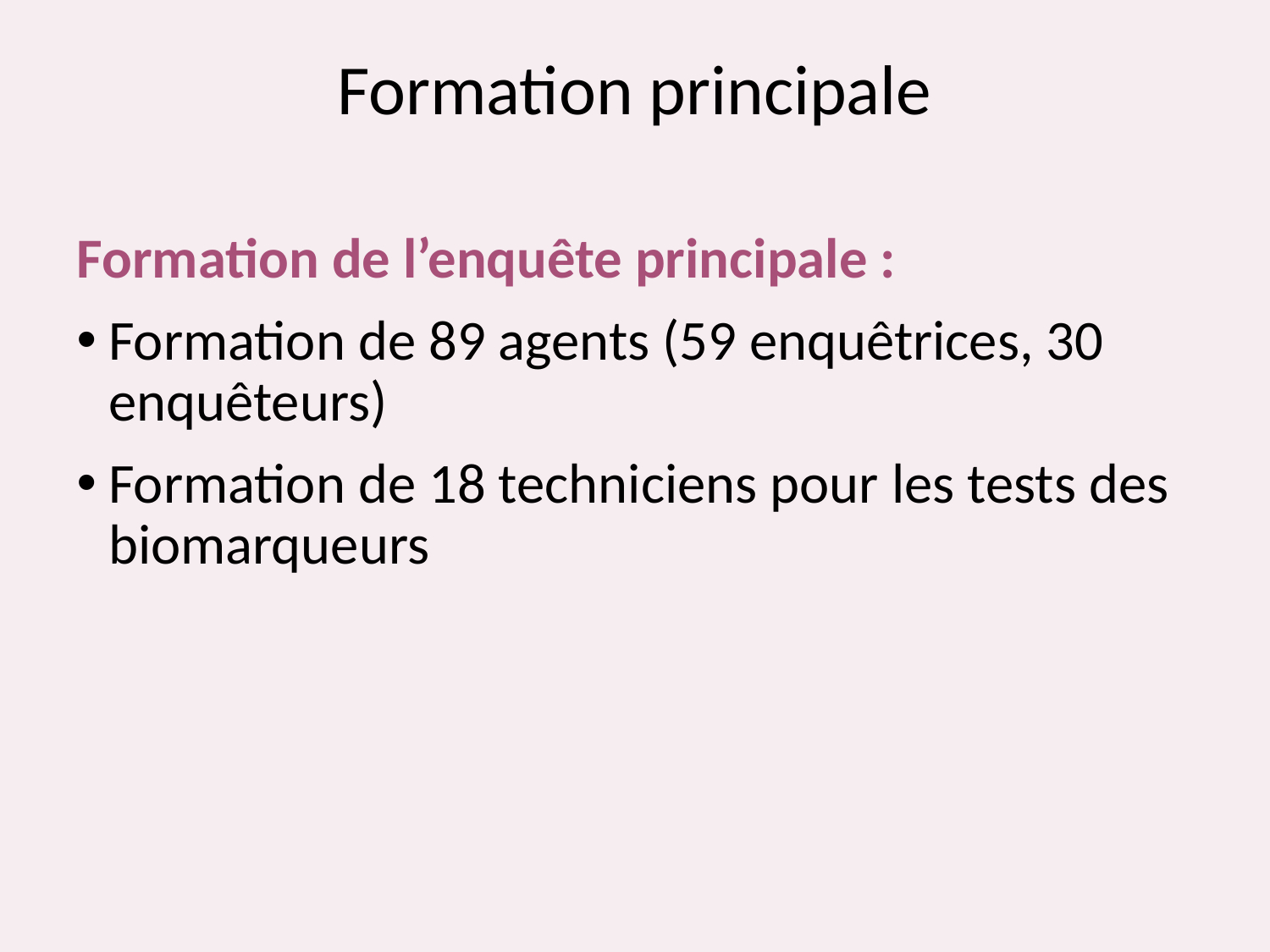

# Formation principale
Formation de l’enquête principale :
Formation de 89 agents (59 enquêtrices, 30 enquêteurs)
Formation de 18 techniciens pour les tests des biomarqueurs